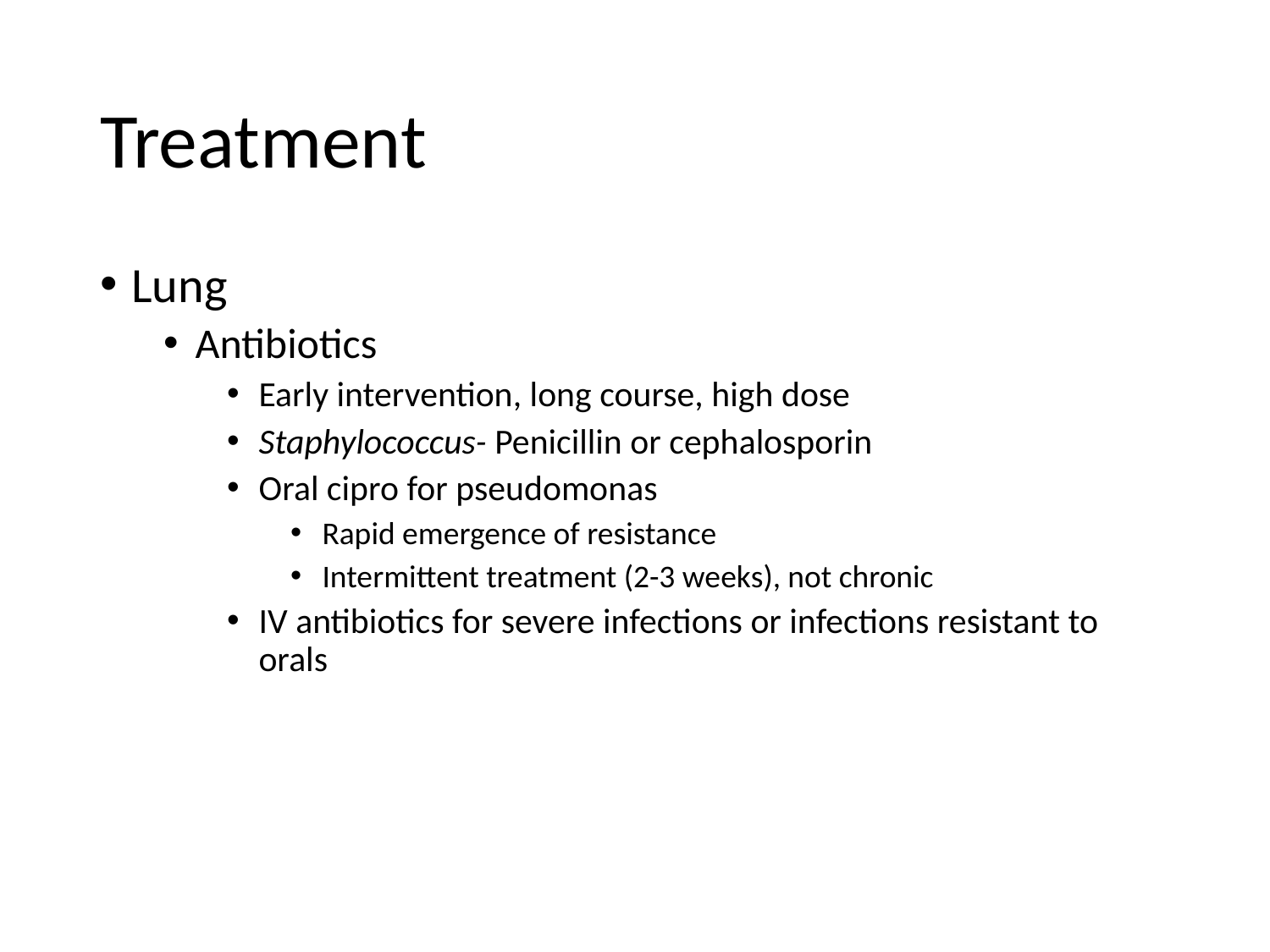

# Treatment
Lung
Antibiotics
Early intervention, long course, high dose
Staphylococcus- Penicillin or cephalosporin
Oral cipro for pseudomonas
Rapid emergence of resistance
Intermittent treatment (2-3 weeks), not chronic
IV antibiotics for severe infections or infections resistant to orals